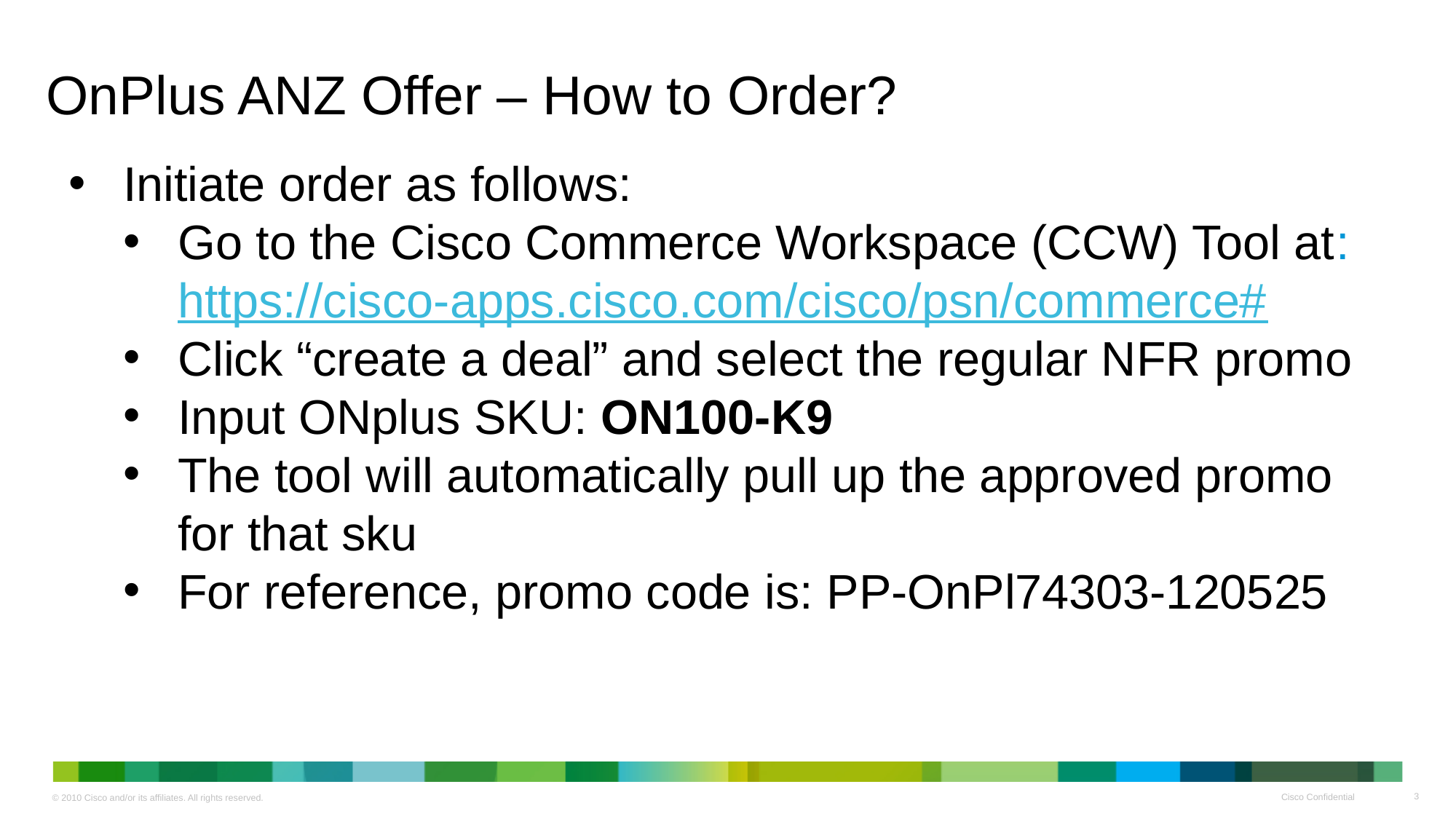

# OnPlus ANZ Offer – How to Order?
Initiate order as follows:
Go to the Cisco Commerce Workspace (CCW) Tool at: https://cisco-apps.cisco.com/cisco/psn/commerce#
Click “create a deal” and select the regular NFR promo
Input ONplus SKU: ON100-K9
The tool will automatically pull up the approved promo for that sku
For reference, promo code is: PP-OnPl74303-120525